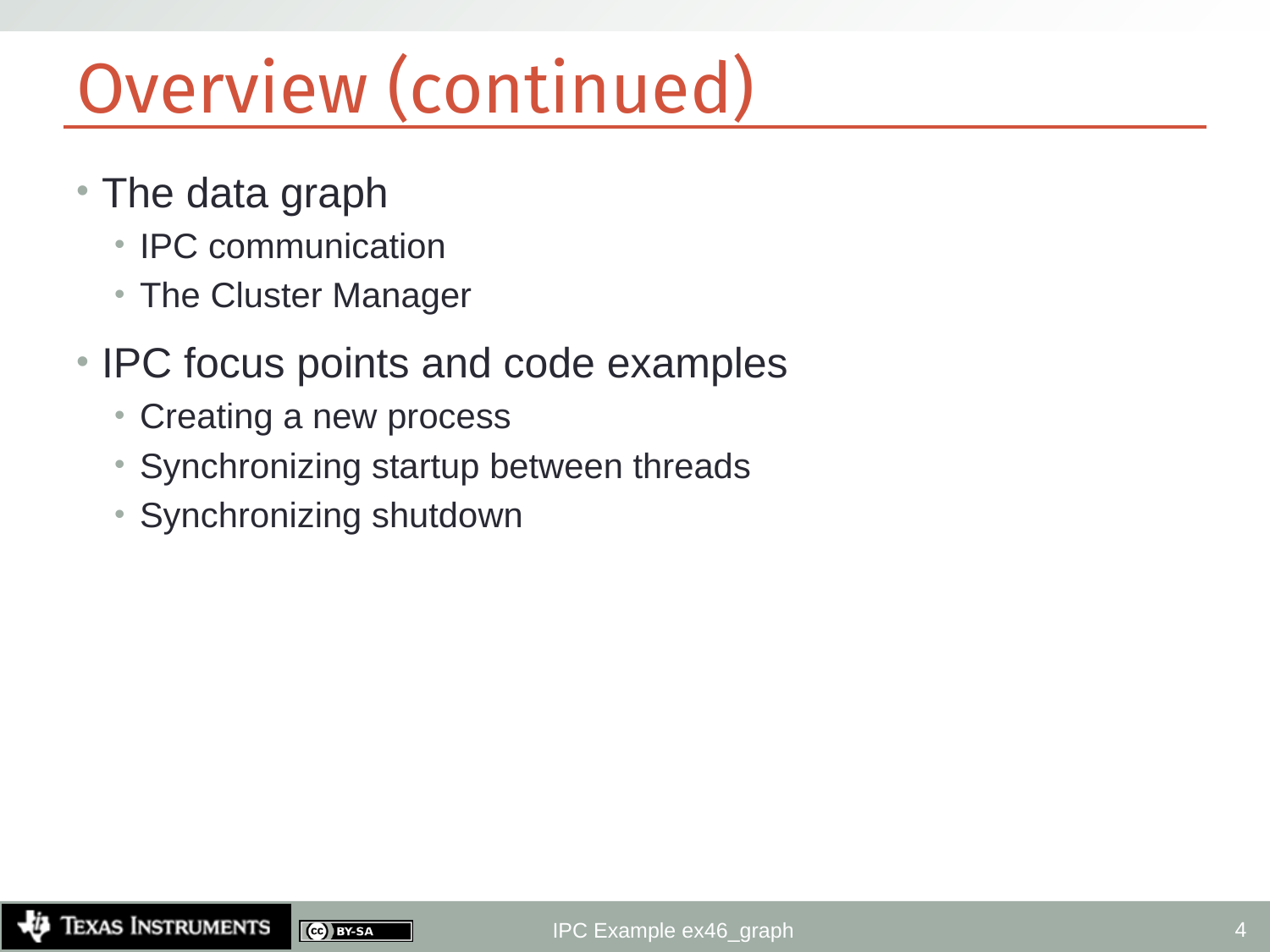

# Overview (continued)
The data graph
IPC communication
The Cluster Manager
IPC focus points and code examples
Creating a new process
Synchronizing startup between threads
Synchronizing shutdown
4
IPC Example ex46_graph